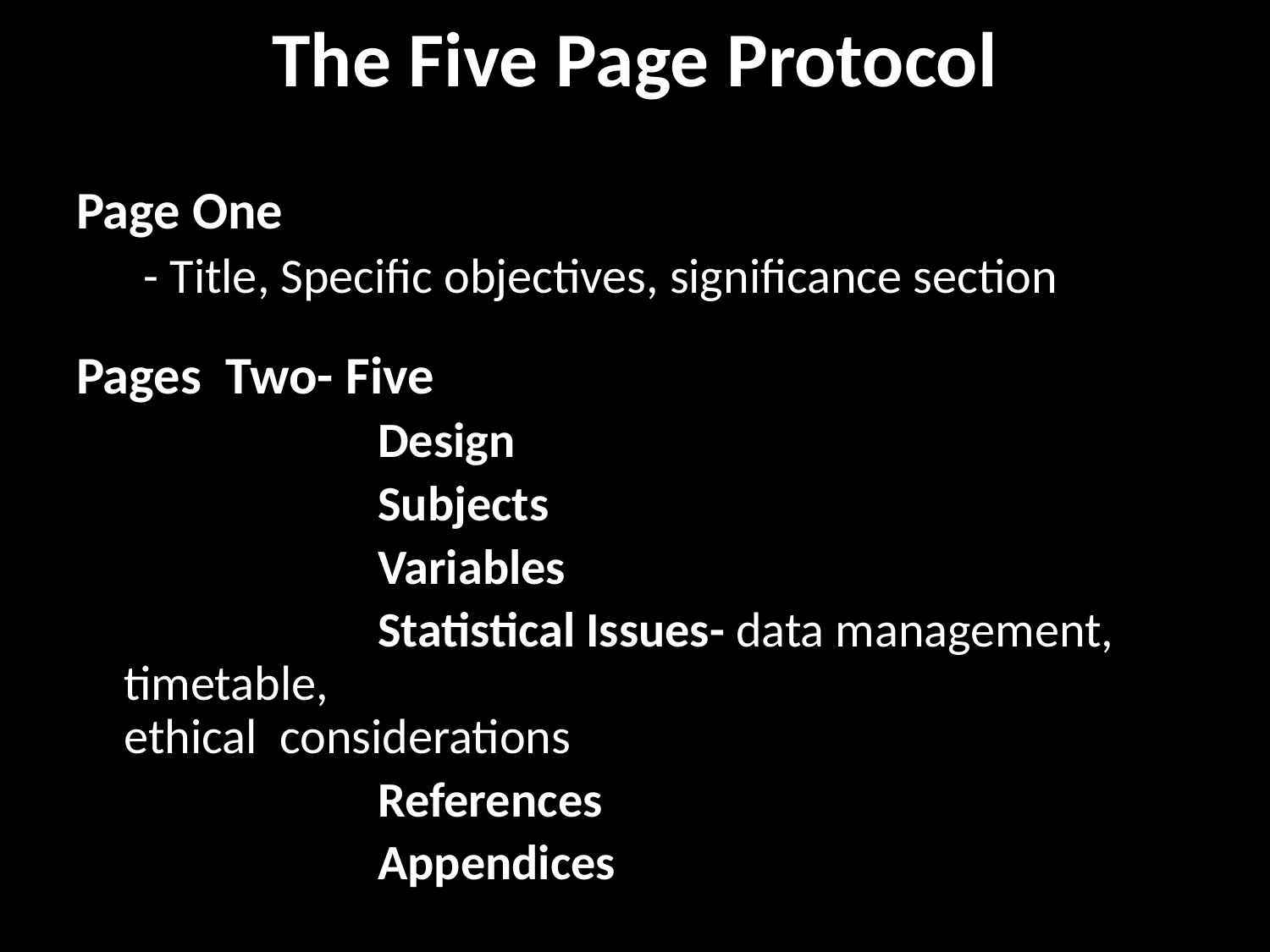

# The Five Page Protocol
Page One
      - Title, Specific objectives, significance section

Pages  Two- Five
			Design
			Subjects
			Variables
			Statistical Issues- data management, timetable,                                   	                                      ethical  considerations
   			References
			Appendices